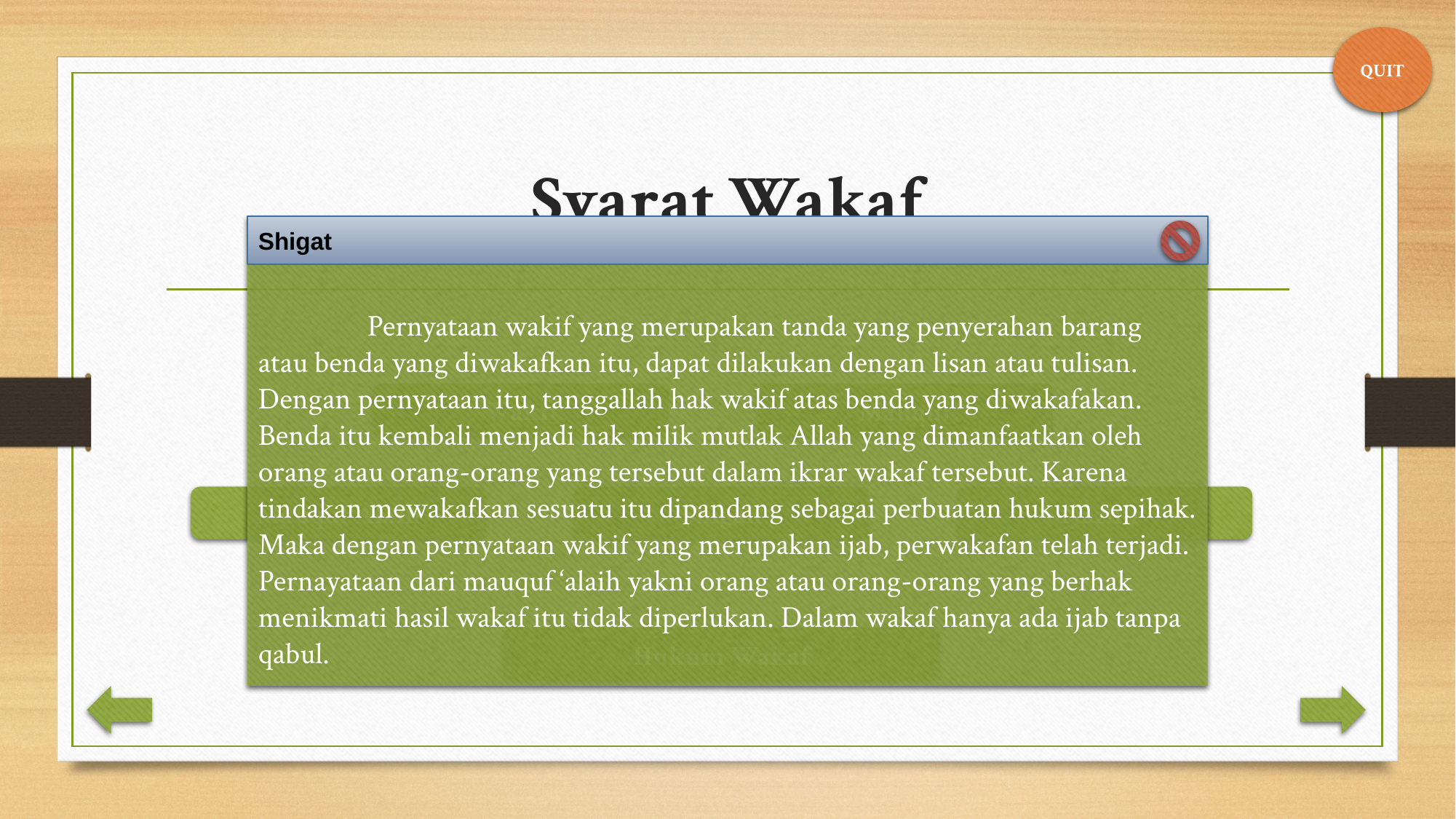

QUIT
# Syarat Wakaf

	Pernyataan wakif yang merupakan tanda yang penyerahan barang atau benda yang diwakafkan itu, dapat dilakukan dengan lisan atau tulisan. Dengan pernyataan itu, tanggallah hak wakif atas benda yang diwakafakan. Benda itu kembali menjadi hak milik mutlak Allah yang dimanfaatkan oleh orang atau orang-orang yang tersebut dalam ikrar wakaf tersebut. Karena tindakan mewakafkan sesuatu itu dipandang sebagai perbuatan hukum sepihak. Maka dengan pernyataan wakif yang merupakan ijab, perwakafan telah terjadi. Pernayataan dari mauquf ‘alaih yakni orang atau orang-orang yang berhak menikmati hasil wakaf itu tidak diperlukan. Dalam wakaf hanya ada ijab tanpa qabul.
Shigat

Wakif
Mauquf
Mauquf Alaih
Shigah
Nazhir
Hukum Wakaf